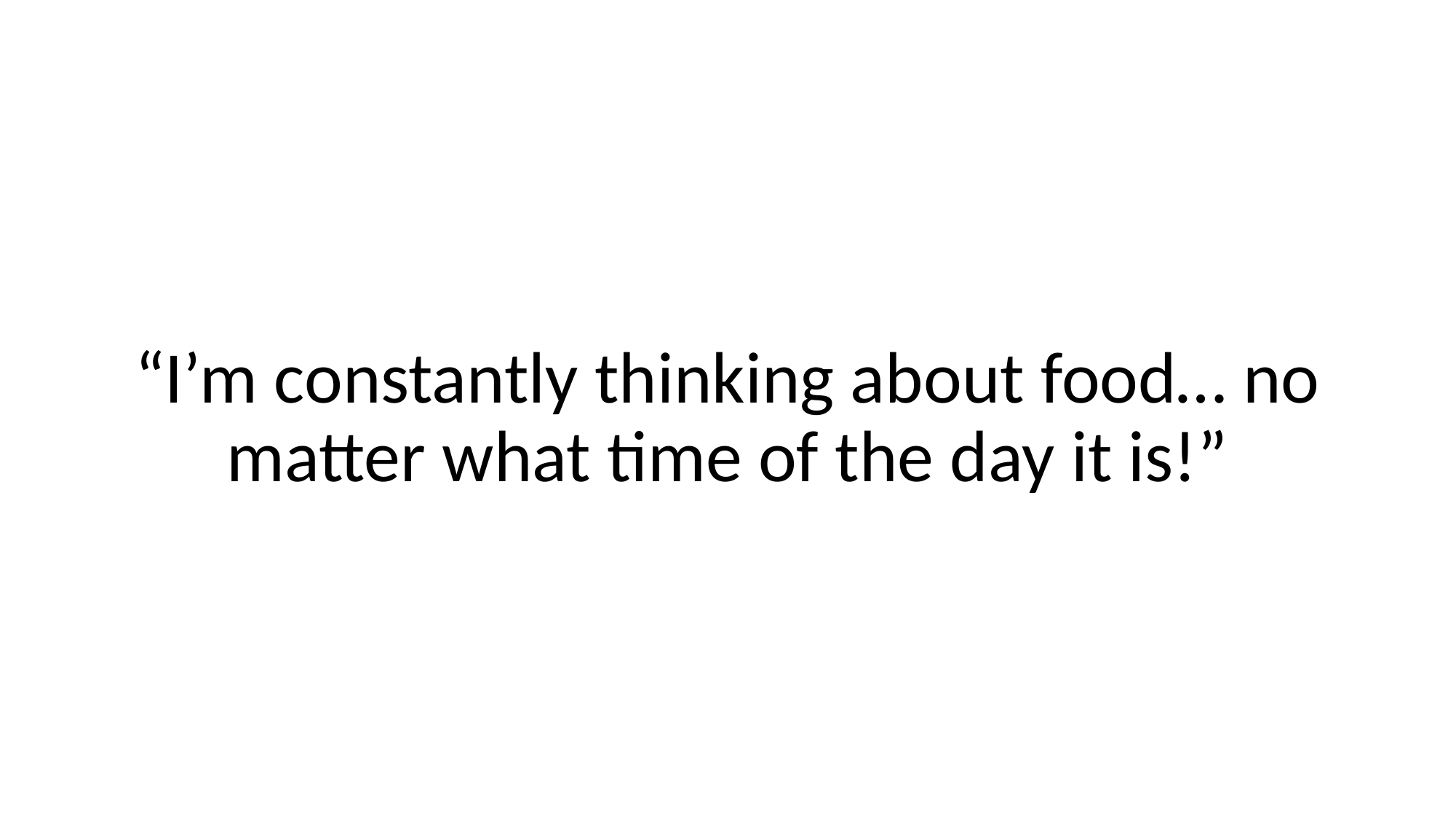

“I’m constantly thinking about food… no matter what time of the day it is!”